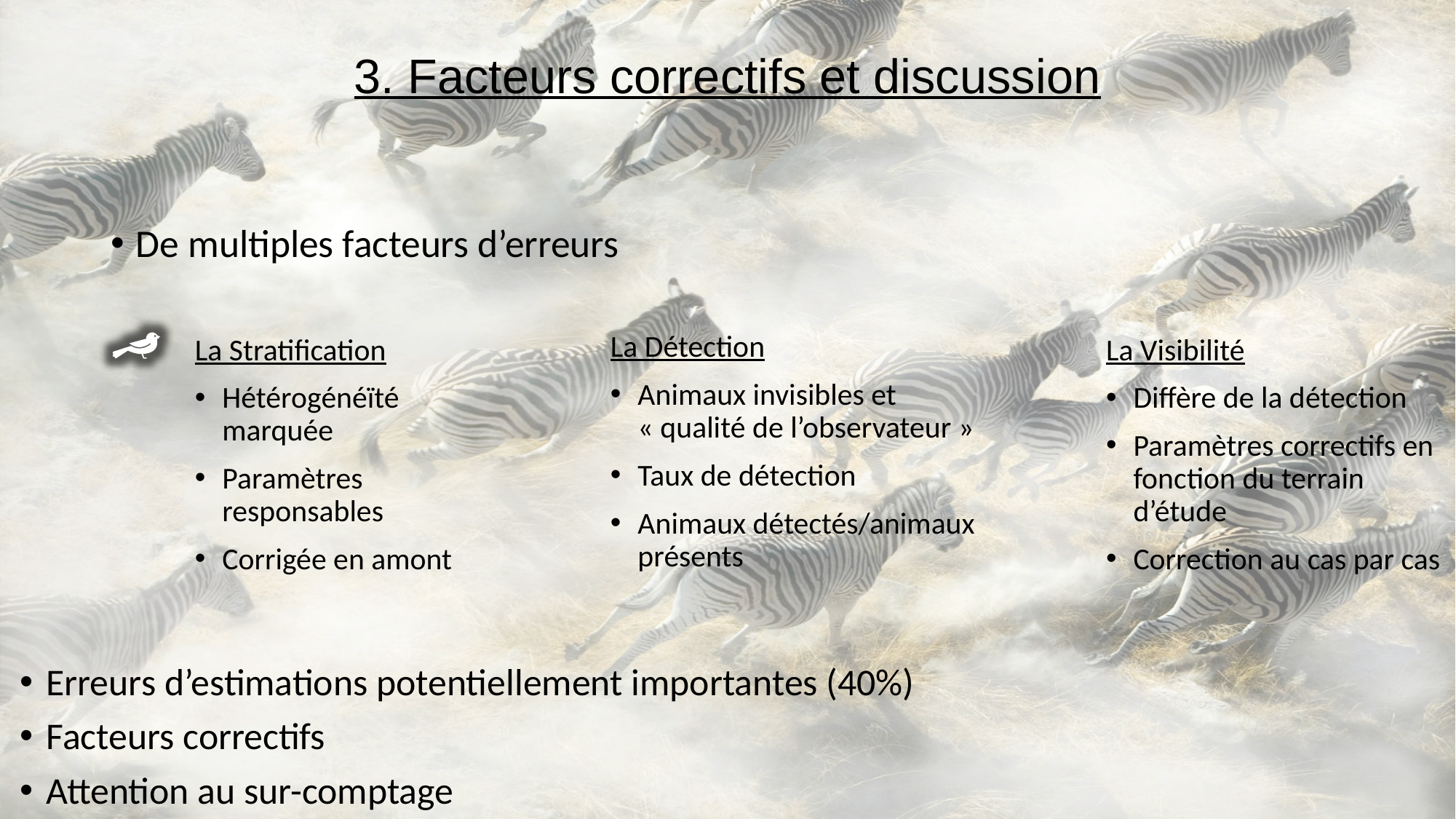

3. Facteurs correctifs et discussion
De multiples facteurs d’erreurs

La Détection
Animaux invisibles et « qualité de l’observateur »
Taux de détection
Animaux détectés/animaux présents
La Stratification
Hétérogénéïté marquée
Paramètres responsables
Corrigée en amont
La Visibilité
Diffère de la détection
Paramètres correctifs en fonction du terrain d’étude
Correction au cas par cas

Erreurs d’estimations potentiellement importantes (40%)
Facteurs correctifs
Attention au sur-comptage